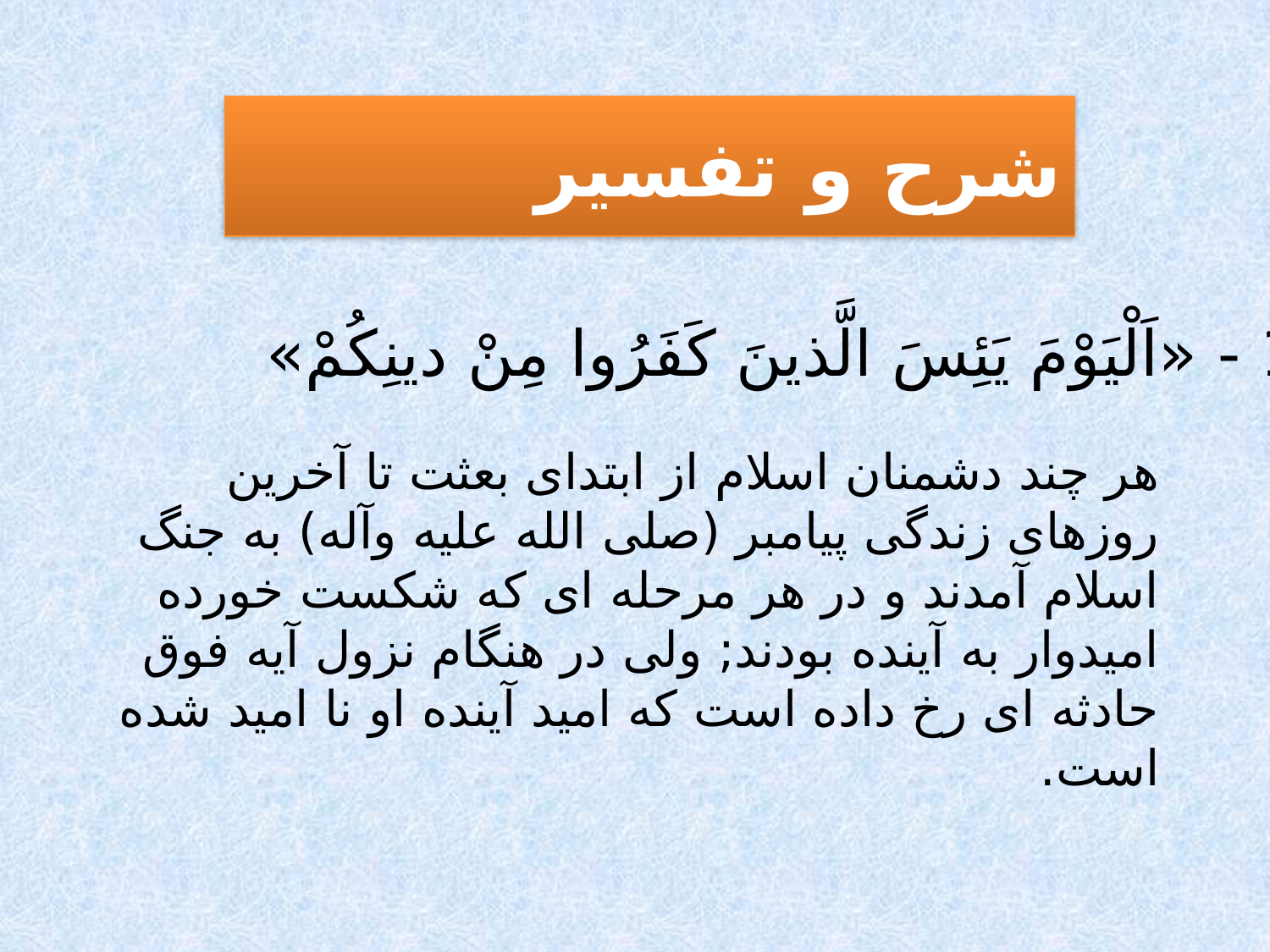

# شرح و تفسير
1 - «اَلْيَوْمَ يَئِسَ الَّذينَ كَفَرُوا مِنْ دينِكُمْ»
هر چند دشمنان اسلام از ابتداى بعثت تا آخرين روزهاى زندگى پيامبر (صلى الله عليه وآله) به جنگ اسلام آمدند و در هر مرحله اى كه شكست خورده اميدوار به آينده بودند; ولى در هنگام نزول آيه فوق حادثه اى رخ داده است كه اميد آينده او نا اميد شده است.